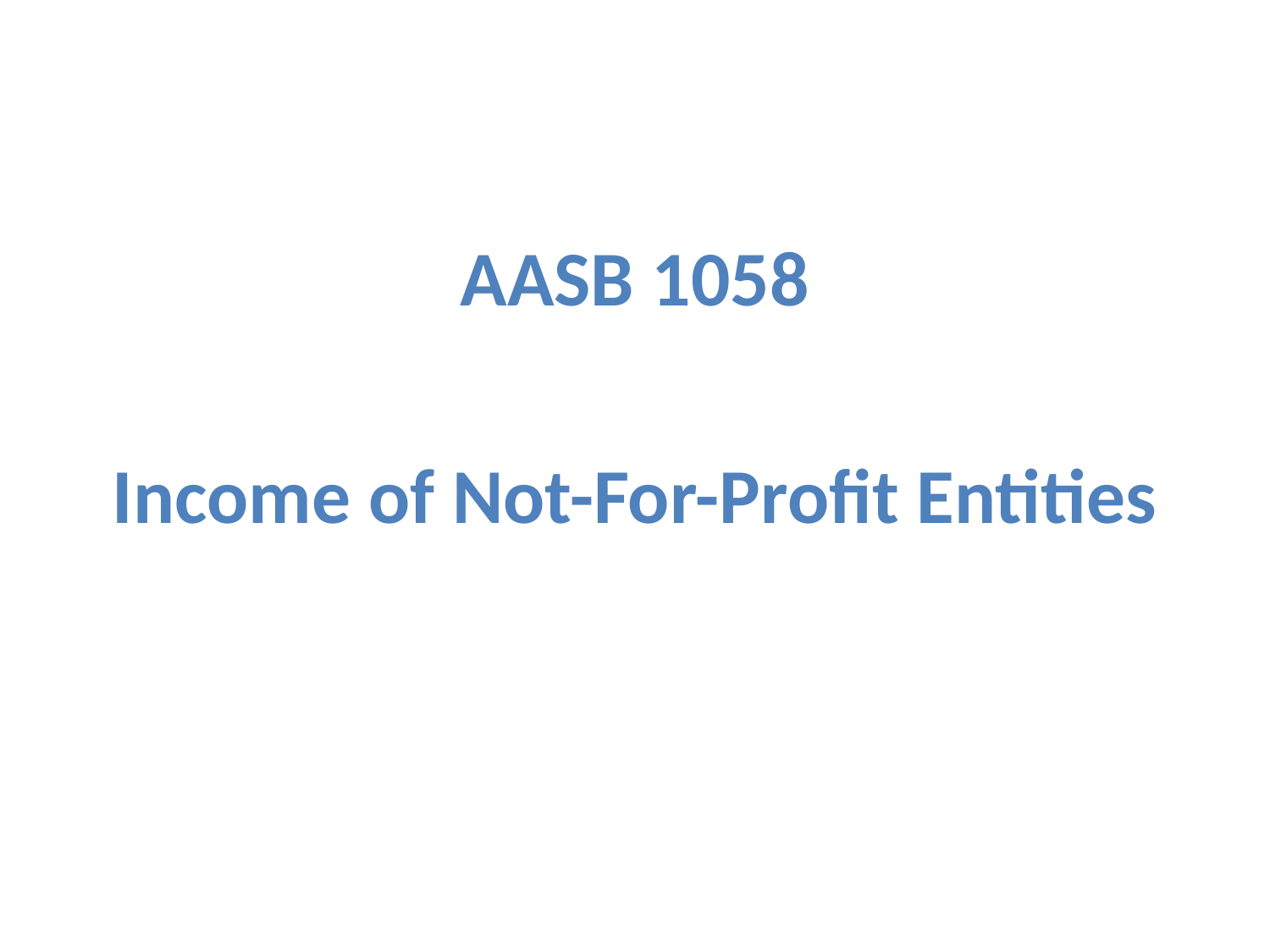

#
AASB 1058

Income of Not-For-Profit Entities